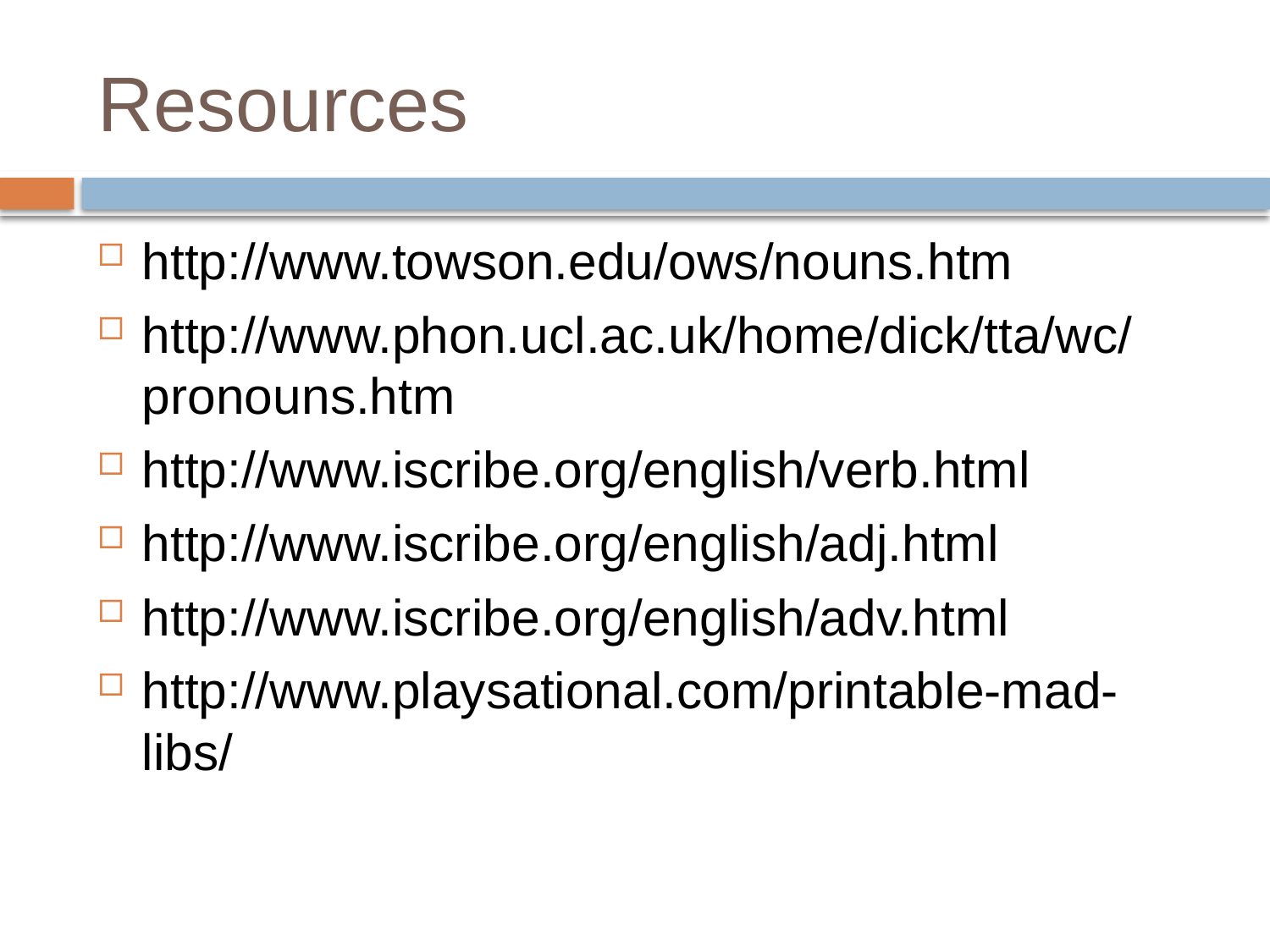

# Resources
http://www.towson.edu/ows/nouns.htm
http://www.phon.ucl.ac.uk/home/dick/tta/wc/pronouns.htm
http://www.iscribe.org/english/verb.html
http://www.iscribe.org/english/adj.html
http://www.iscribe.org/english/adv.html
http://www.playsational.com/printable-mad-libs/